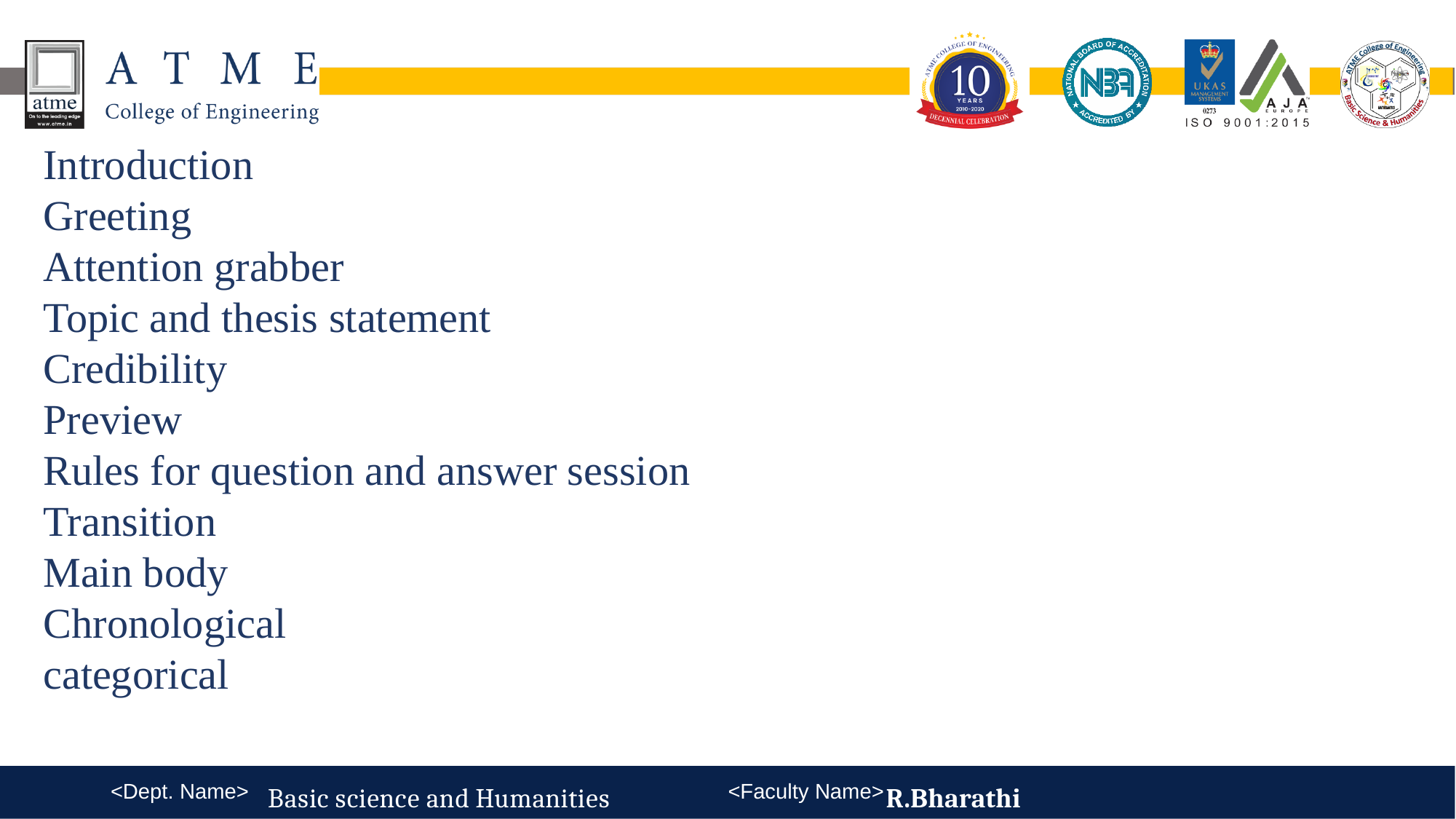

Introduction
Greeting
Attention grabber
Topic and thesis statement
Credibility
Preview
Rules for question and answer session
Transition
Main body
Chronological
categorical
Basic science and Humanities
R.Bharathi